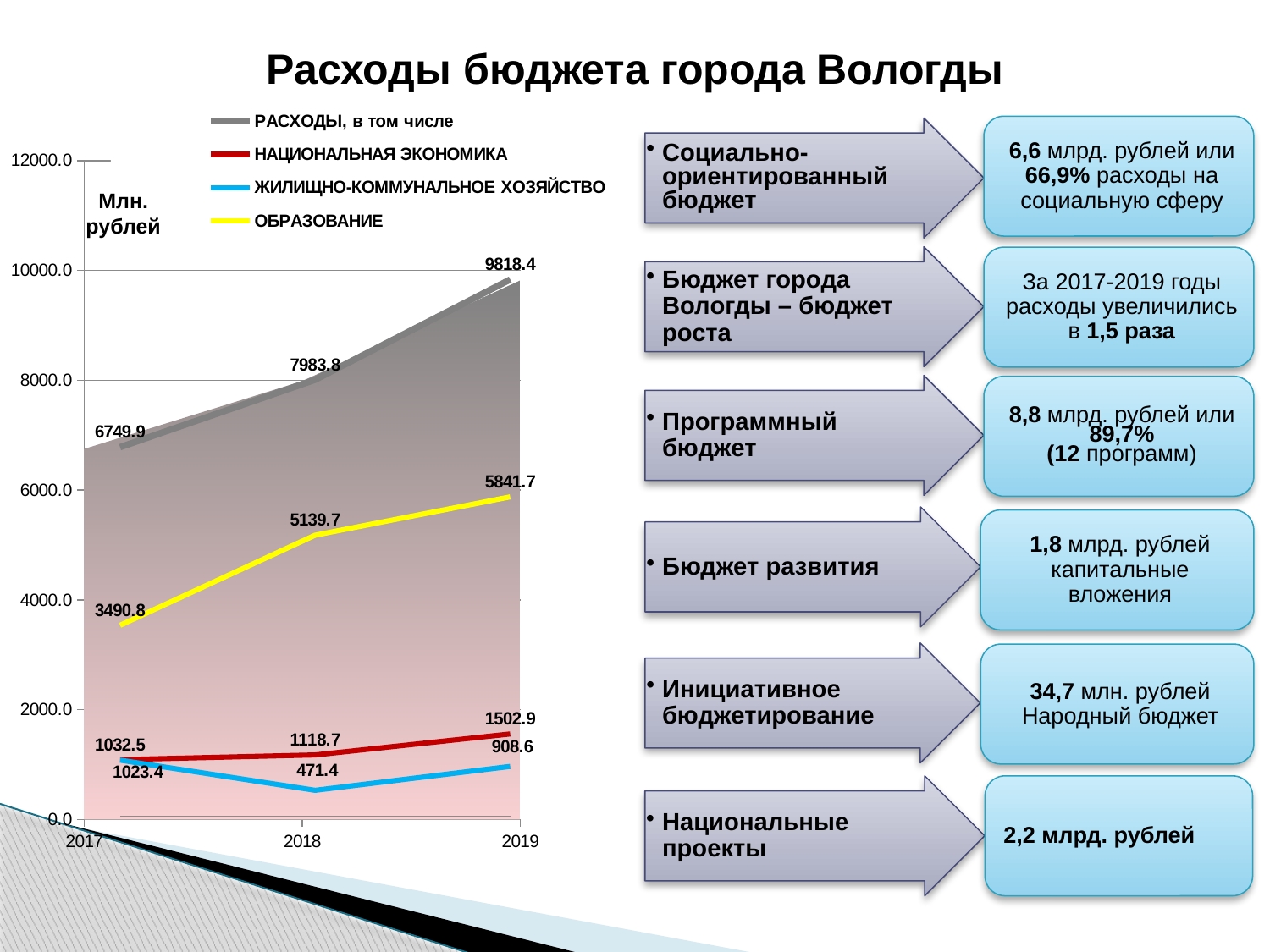

### Chart

| Category | РАСХОДЫ, в том числе | НАЦИОНАЛЬНАЯ ЭКОНОМИКА | ЖИЛИЩНО-КОММУНАЛЬНОЕ ХОЗЯЙСТВО | ОБРАЗОВАНИЕ |
|---|---|---|---|---|
Расходы бюджета города Вологды
Социально-ориентированный бюджет
6,6 млрд. рублей или 66,9% расходы на социальную сферу
Бюджет города Вологды – бюджет роста
За 2017-2019 годы расходы увеличились в 1,5 раза
Программный бюджет
8,8 млрд. рублей или 89,7%
(12 программ)
Бюджет развития
1,8 млрд. рублей капитальные вложения
Инициативное бюджетирование
34,7 млн. рублей Народный бюджет
Национальные проекты
2,2 млрд. рублей

### Chart

| Category | РАСХОДЫ, в том числе |
|---|---|
| 2017 | 6749.918900000001 |
| 2018 | 7983.7937999999995 |
| 2019 | 9818.42086538 |
Млн. рублей